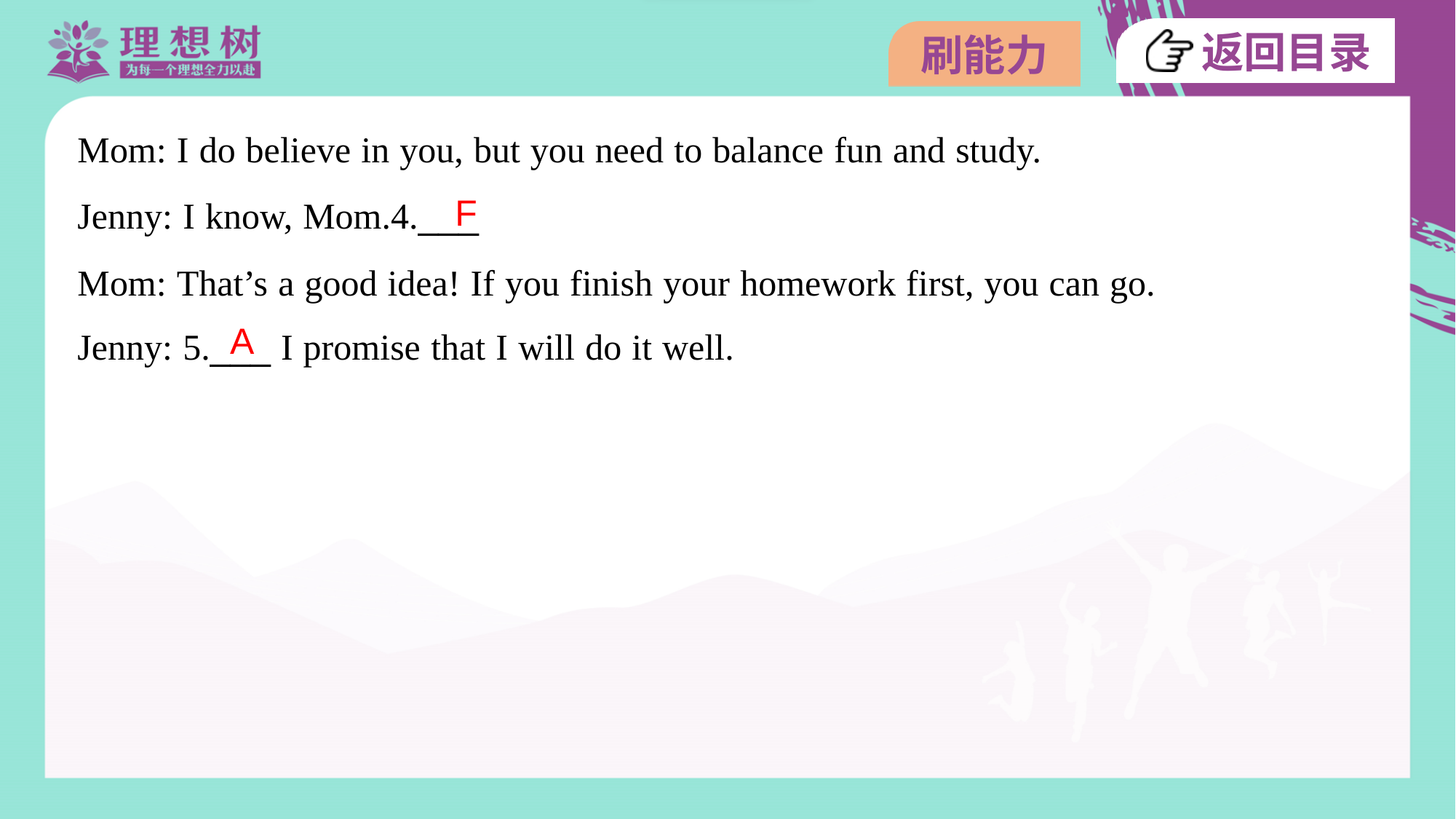

Mom: I do believe in you, but you need to balance fun and study.
Jenny: I know, Mom.4.___
Mom: That’s a good idea! If you finish your homework first, you can go.
Jenny: 5.___ I promise that I will do it well.#6.1
F
A